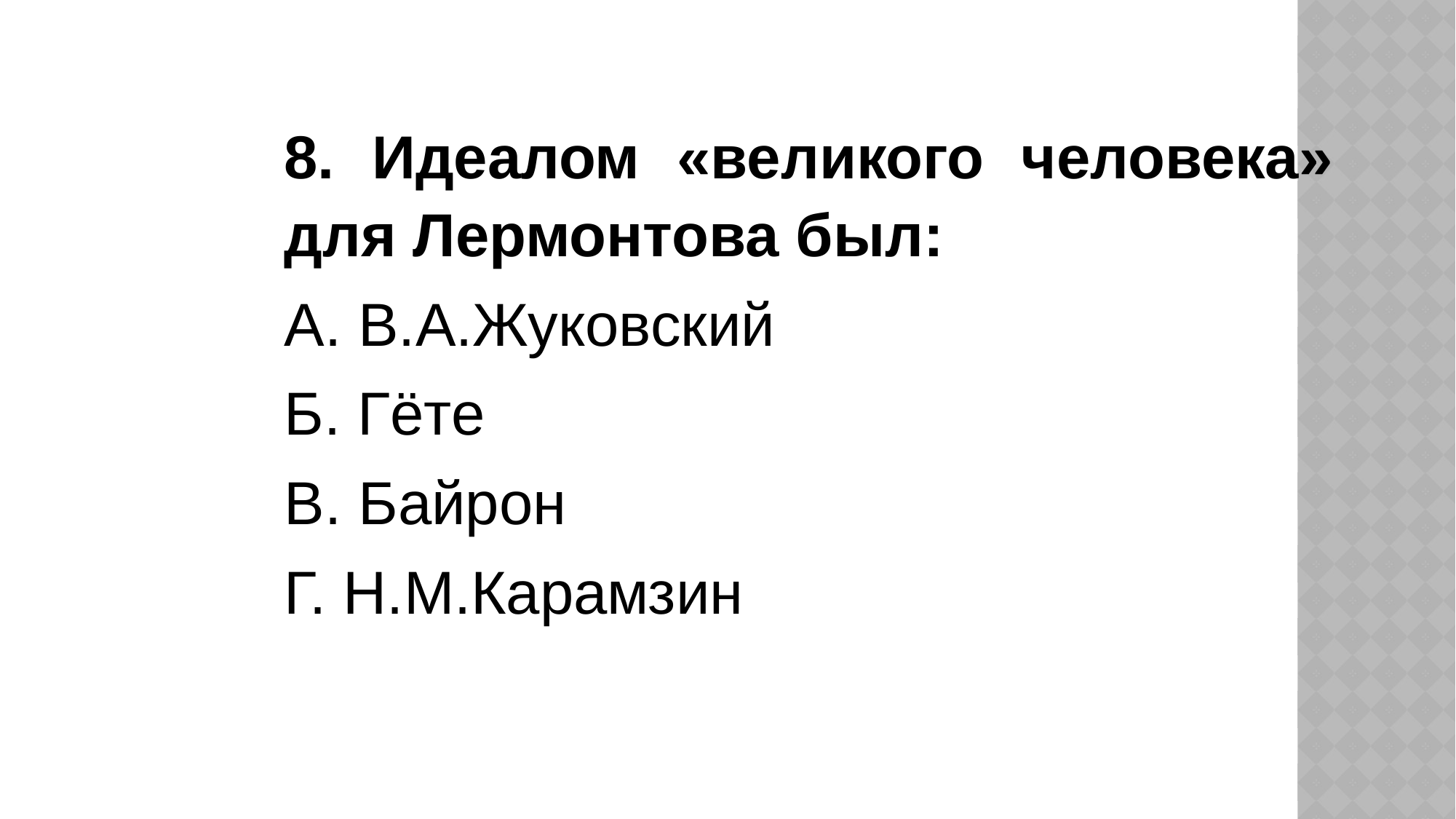

8. Идеалом «великого человека» для Лермонтова был:
А. В.А.Жуковский
Б. Гёте
В. Байрон
Г. Н.М.Карамзин